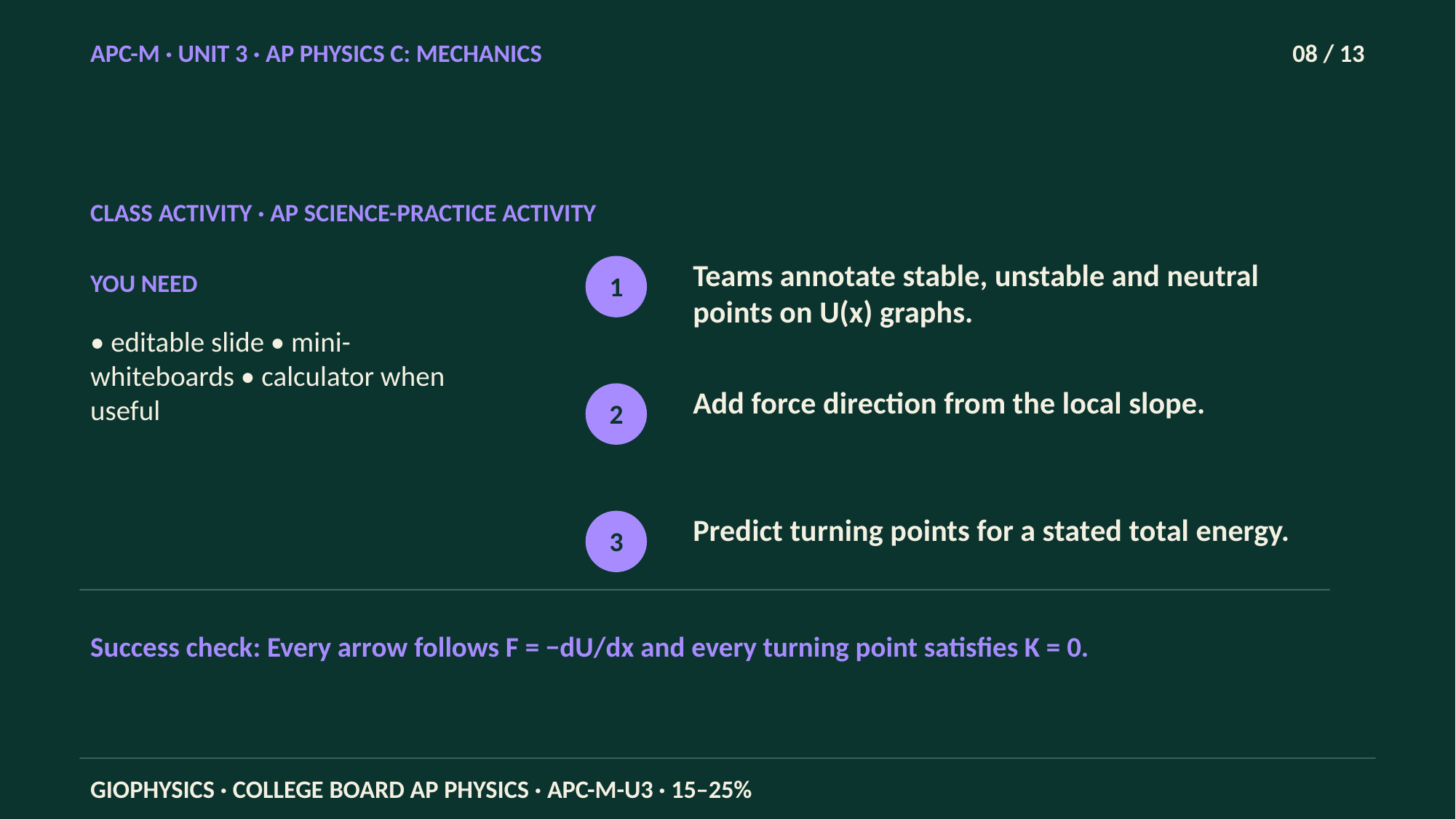

APC-M · UNIT 3 · AP PHYSICS C: MECHANICS
08 / 13

CLASS ACTIVITY · AP SCIENCE-PRACTICE ACTIVITY
Teams annotate stable, unstable and neutral points on U(x) graphs.

YOU NEED
1
• editable slide • mini-whiteboards • calculator when useful
Add force direction from the local slope.

2
Predict turning points for a stated total energy.

3

Success check: Every arrow follows F = −dU/dx and every turning point satisfies K = 0.

GIOPHYSICS · COLLEGE BOARD AP PHYSICS · APC-M-U3 · 15–25%